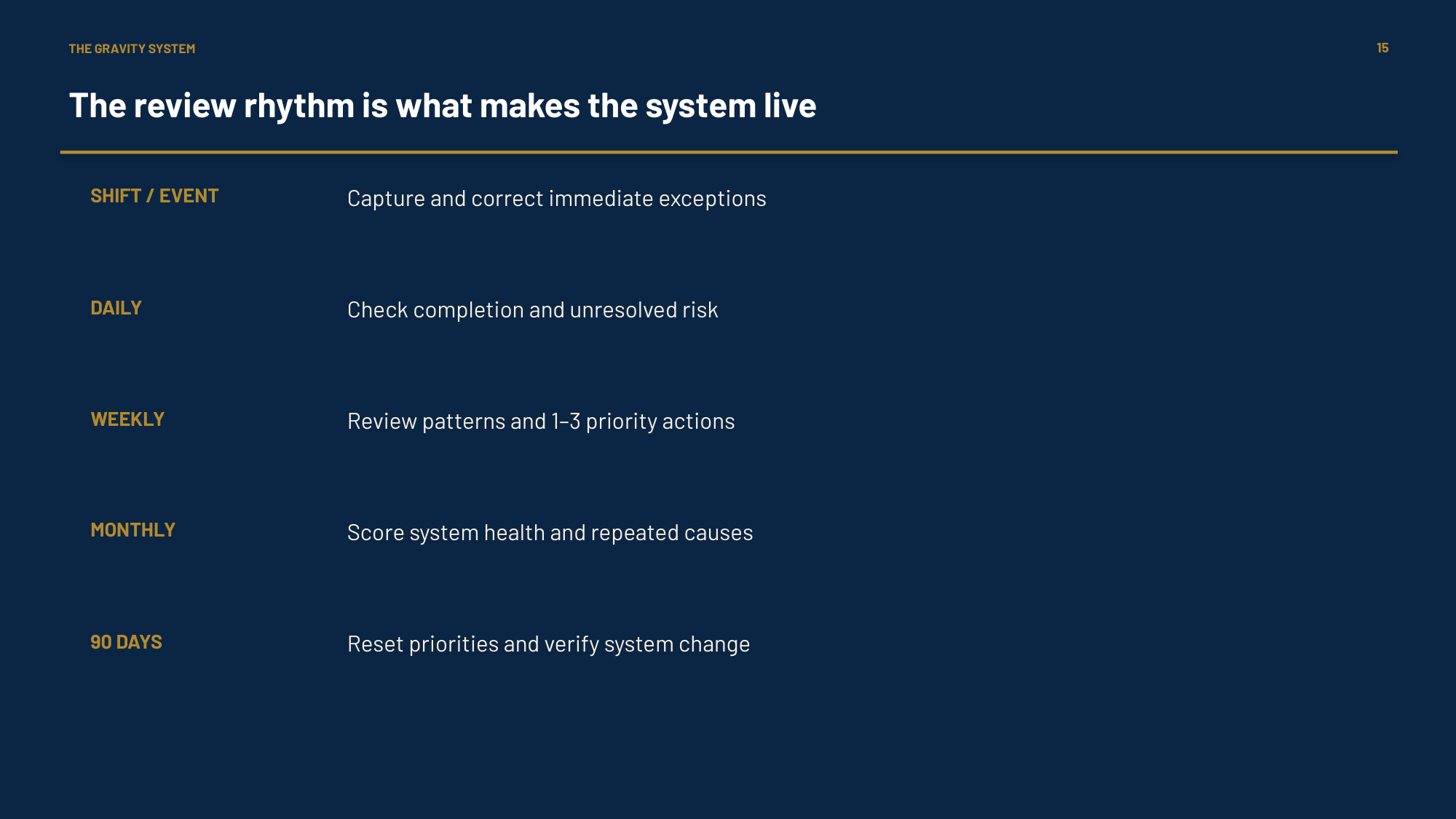

15
THE GRAVITY SYSTEM
The review rhythm is what makes the system live

SHIFT / EVENT
Capture and correct immediate exceptions
DAILY
Check completion and unresolved risk
WEEKLY
Review patterns and 1–3 priority actions
MONTHLY
Score system health and repeated causes
90 DAYS
Reset priorities and verify system change